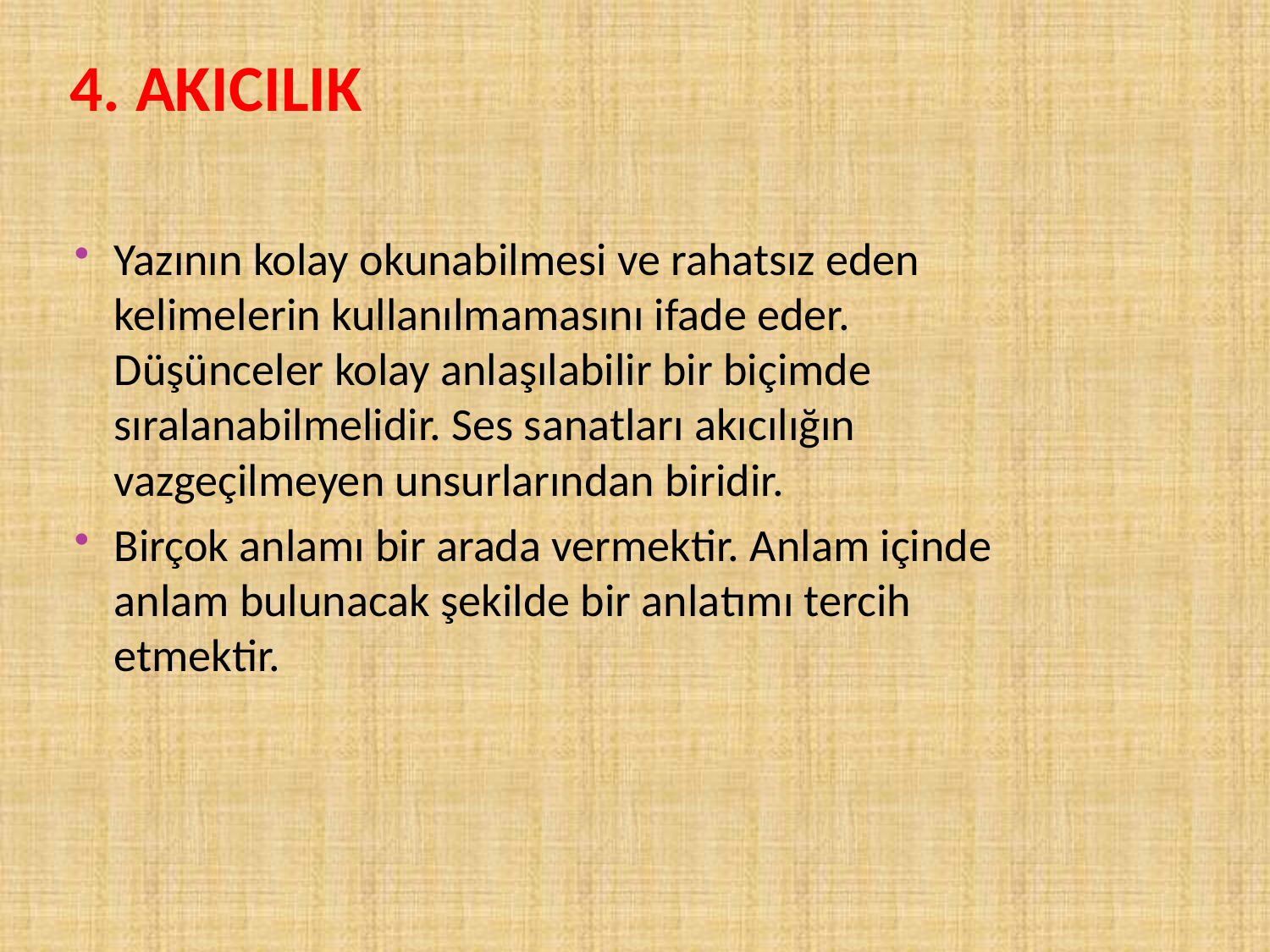

# 4. Akıcılık
Yazının kolay okunabilmesi ve rahatsız eden kelimelerin kullanılmamasını ifade eder. Düşünceler kolay anlaşılabilir bir biçimde sıralanabilmelidir. Ses sanatları akıcılığın vazgeçilmeyen unsurlarından biridir.
Birçok anlamı bir arada vermektir. Anlam içinde anlam bulunacak şekilde bir anla­tımı tercih etmektir.